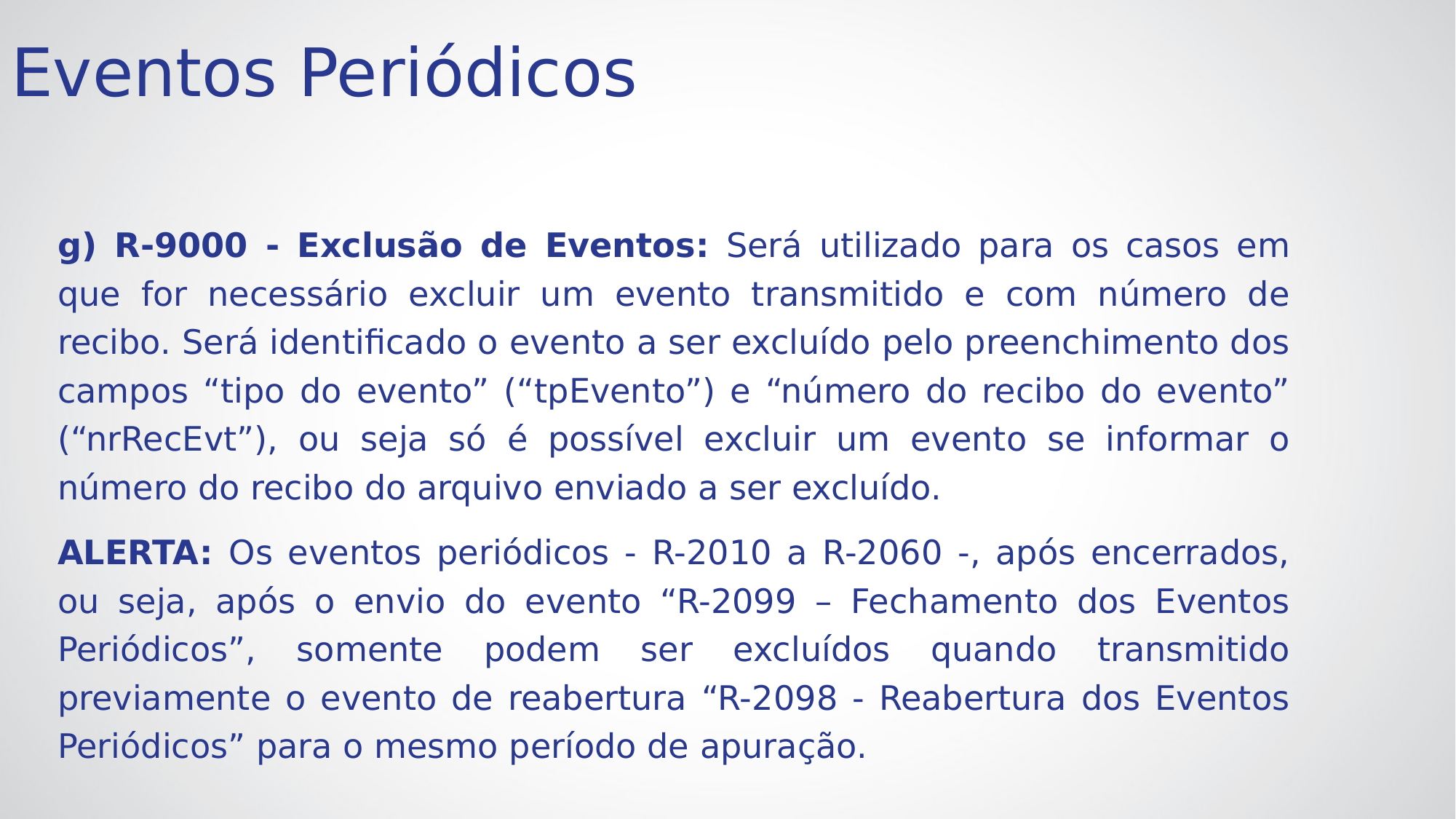

Eventos Periódicos
g) R-9000 - Exclusão de Eventos: Será utilizado para os casos em que for necessário excluir um evento transmitido e com número de recibo. Será identificado o evento a ser excluído pelo preenchimento dos campos “tipo do evento” (“tpEvento”) e “número do recibo do evento” (“nrRecEvt”), ou seja só é possível excluir um evento se informar o número do recibo do arquivo enviado a ser excluído.
ALERTA: Os eventos periódicos - R-2010 a R-2060 -, após encerrados, ou seja, após o envio do evento “R-2099 – Fechamento dos Eventos Periódicos”, somente podem ser excluídos quando transmitido previamente o evento de reabertura “R-2098 - Reabertura dos Eventos Periódicos” para o mesmo período de apuração.